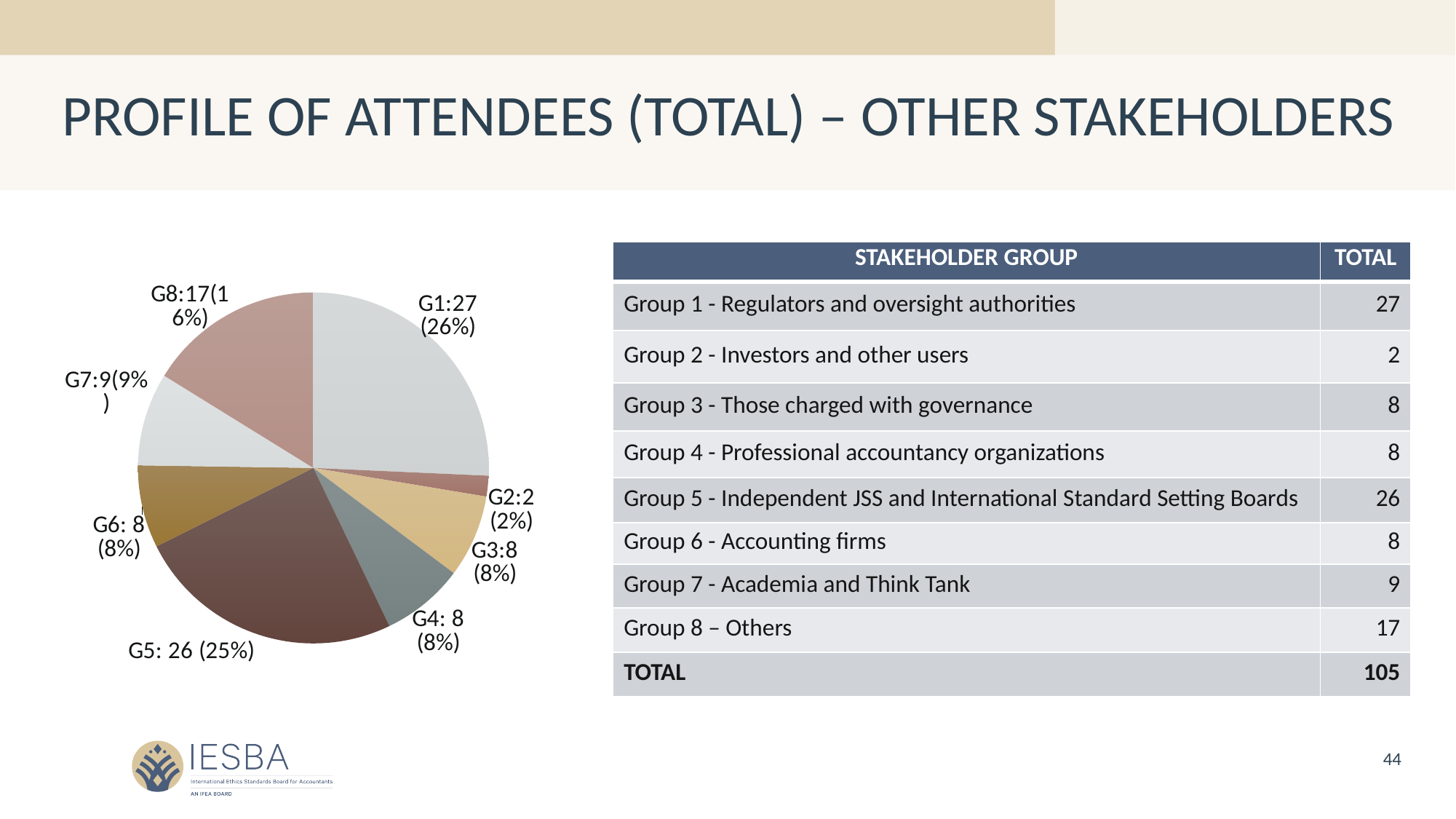

PROFILE OF ATTENDEES (TOTAL) – OTHER STAKEHOLDERS
| STAKEHOLDER GROUP | TOTAL |
| --- | --- |
| Group 1 - Regulators and oversight authorities | 27 |
| Group 2 - Investors and other users | 2 |
| Group 3 - Those charged with governance | 8 |
| Group 4 - Professional accountancy organizations | 8 |
| Group 5 - Independent JSS and International Standard Setting Boards | 26 |
| Group 6 - Accounting firms | 8 |
| Group 7 - Academia and Think Tank | 9 |
| Group 8 – Others | 17 |
| TOTAL | 105 |

### Chart

| Category | Total |
|---|---|
| Group 1 | 27.0 |
| Group 2 | 2.0 |
| Group 3 | 8.0 |
| Group 4 | 8.0 |
| Group 5 | 26.0 |
| Group 6 | 8.0 |
| Group 7 | 9.0 |
| Group 8 | 17.0 |
44